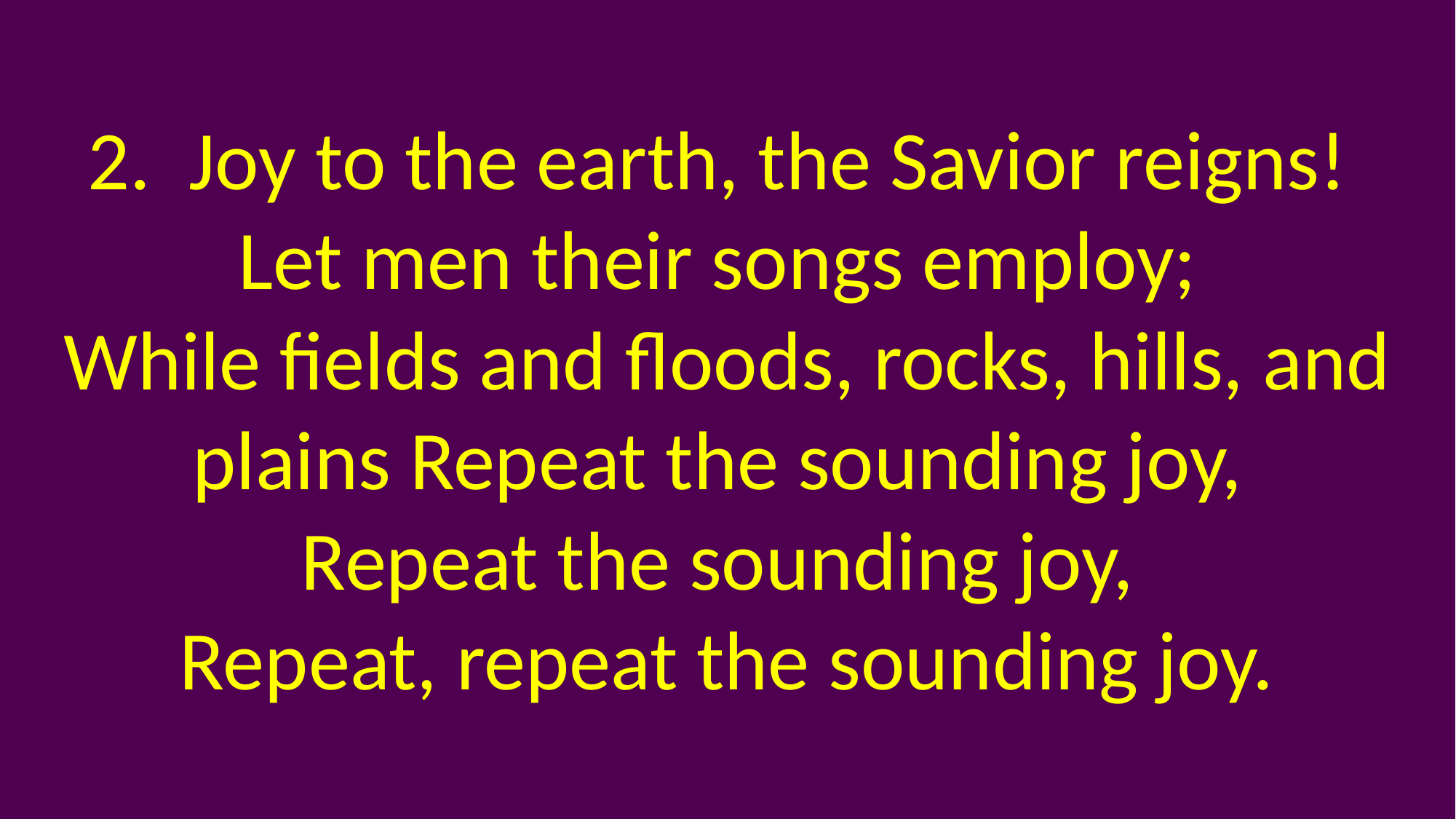

2.  Joy to the earth, the Savior reigns!
Let men their songs employ;
While fields and floods, rocks, hills, and plains Repeat the sounding joy,
Repeat the sounding joy,
Repeat, repeat the sounding joy.